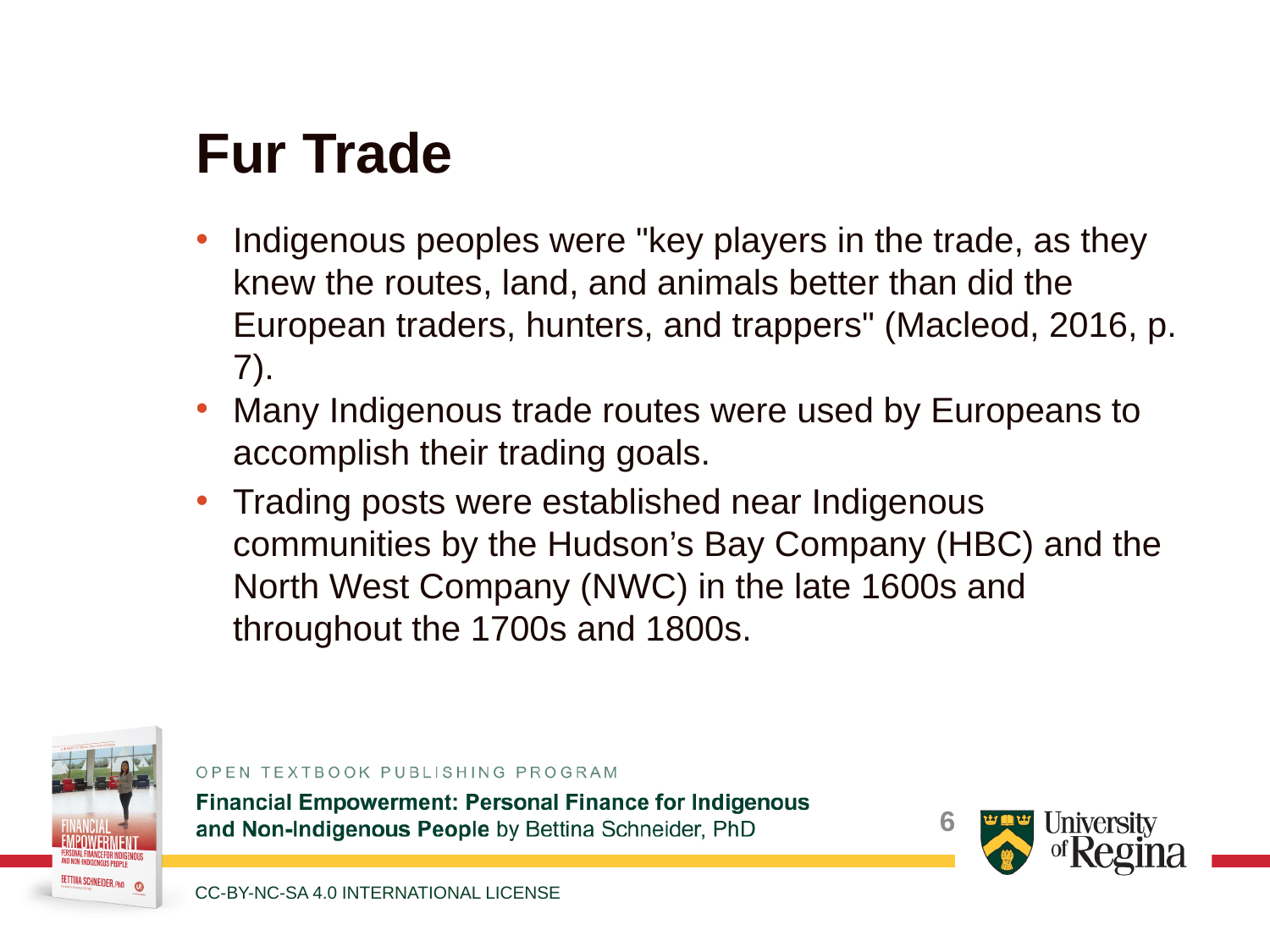

# Fur Trade
Indigenous peoples were "key players in the trade, as they knew the routes, land, and animals better than did the European traders, hunters, and trappers" (Macleod, 2016, p. 7).
Many Indigenous trade routes were used by Europeans to accomplish their trading goals.
Trading posts were established near Indigenous communities by the Hudson’s Bay Company (HBC) and the North West Company (NWC) in the late 1600s and throughout the 1700s and 1800s.

6
CC-BY-NC-SA 4.0 INTERNATIONAL LICENSE